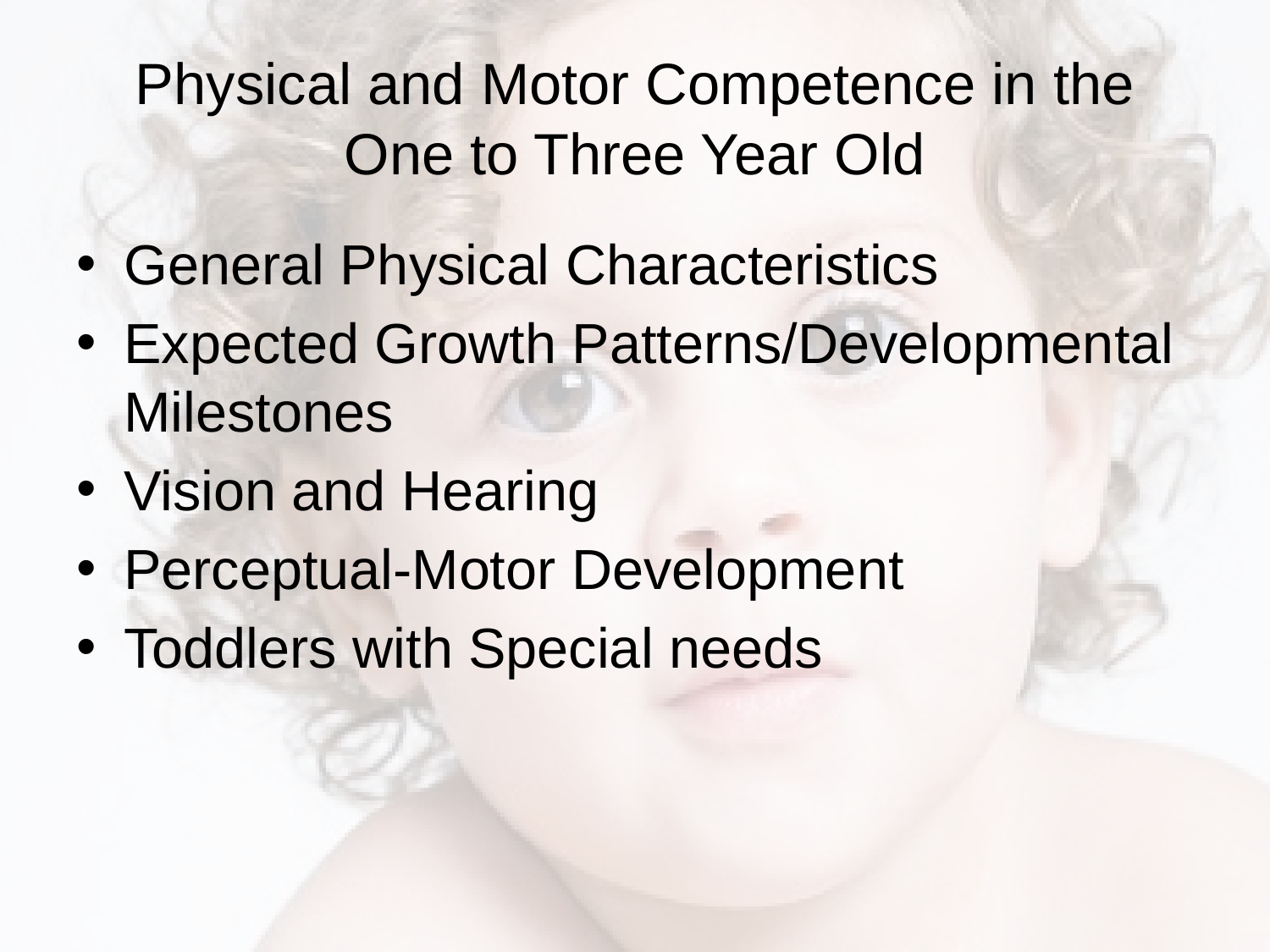

# Physical and Motor Competence in the One to Three Year Old
General Physical Characteristics
Expected Growth Patterns/Developmental Milestones
Vision and Hearing
Perceptual-Motor Development
Toddlers with Special needs